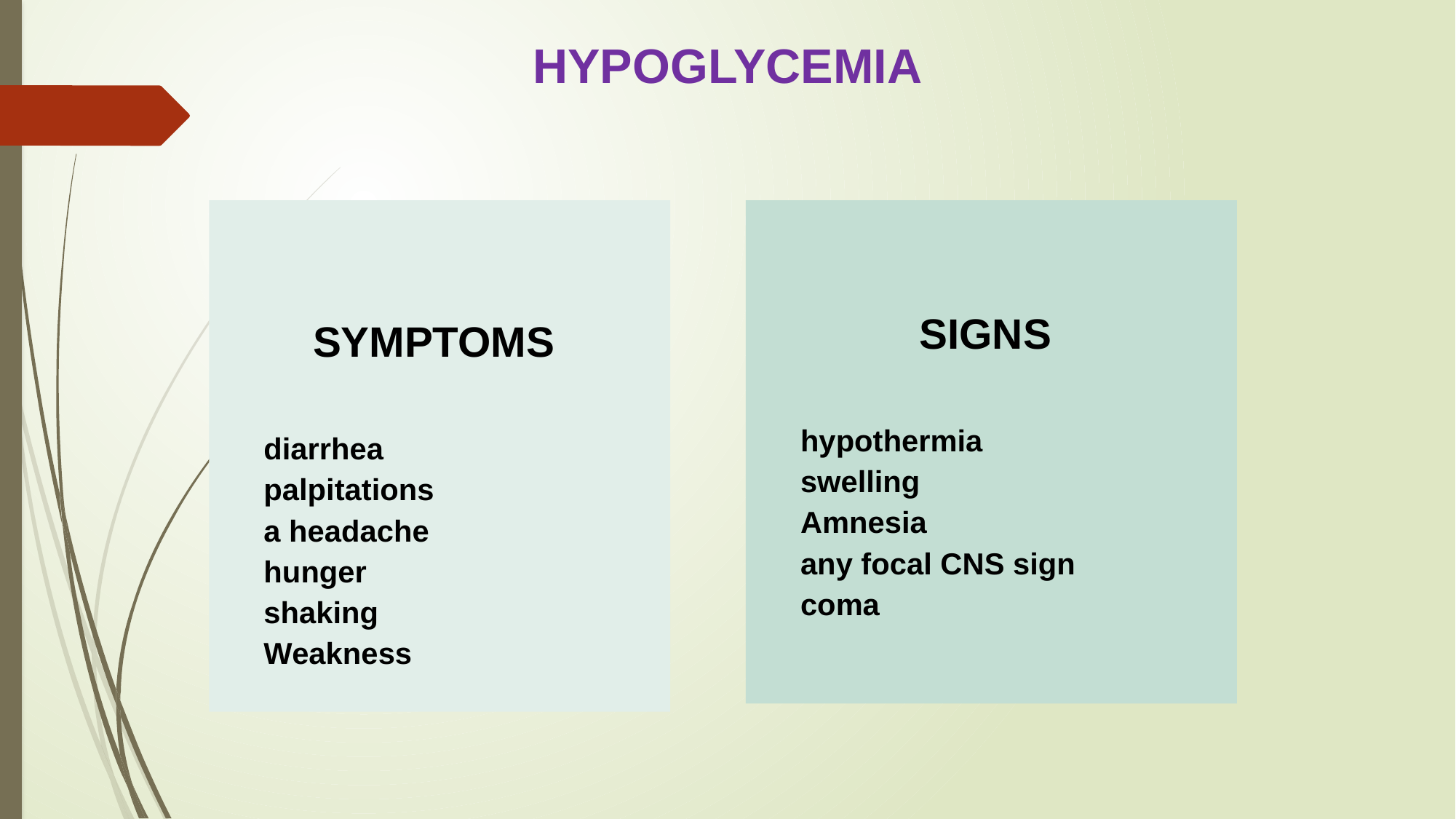

HYPOGLYCEMIA

SYMPTOMS

diarrhea
palpitations
a headache
hunger
shaking
Weakness

SIGNS

hypothermia
swelling
Amnesia
any focal CNS sign
coma